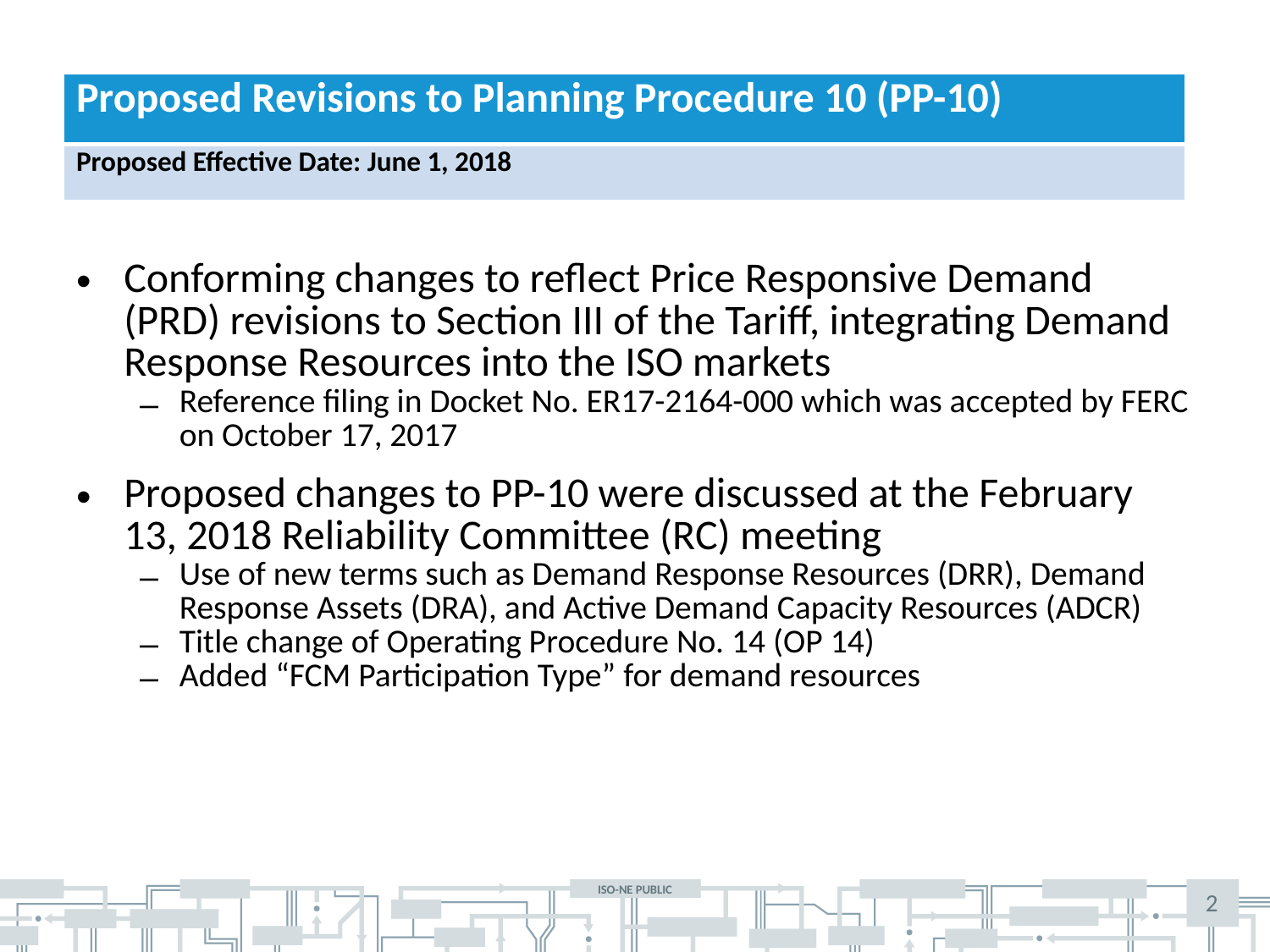

| Proposed Revisions to Planning Procedure 10 (PP-10) |
| --- |
| Proposed Effective Date: June 1, 2018 |

Conforming changes to reflect Price Responsive Demand (PRD) revisions to Section III of the Tariff, integrating Demand Response Resources into the ISO markets
Reference filing in Docket No. ER17-2164-000 which was accepted by FERC on October 17, 2017
Proposed changes to PP-10 were discussed at the February 13, 2018 Reliability Committee (RC) meeting
Use of new terms such as Demand Response Resources (DRR), Demand Response Assets (DRA), and Active Demand Capacity Resources (ADCR)
Title change of Operating Procedure No. 14 (OP 14)
Added “FCM Participation Type” for demand resources

2